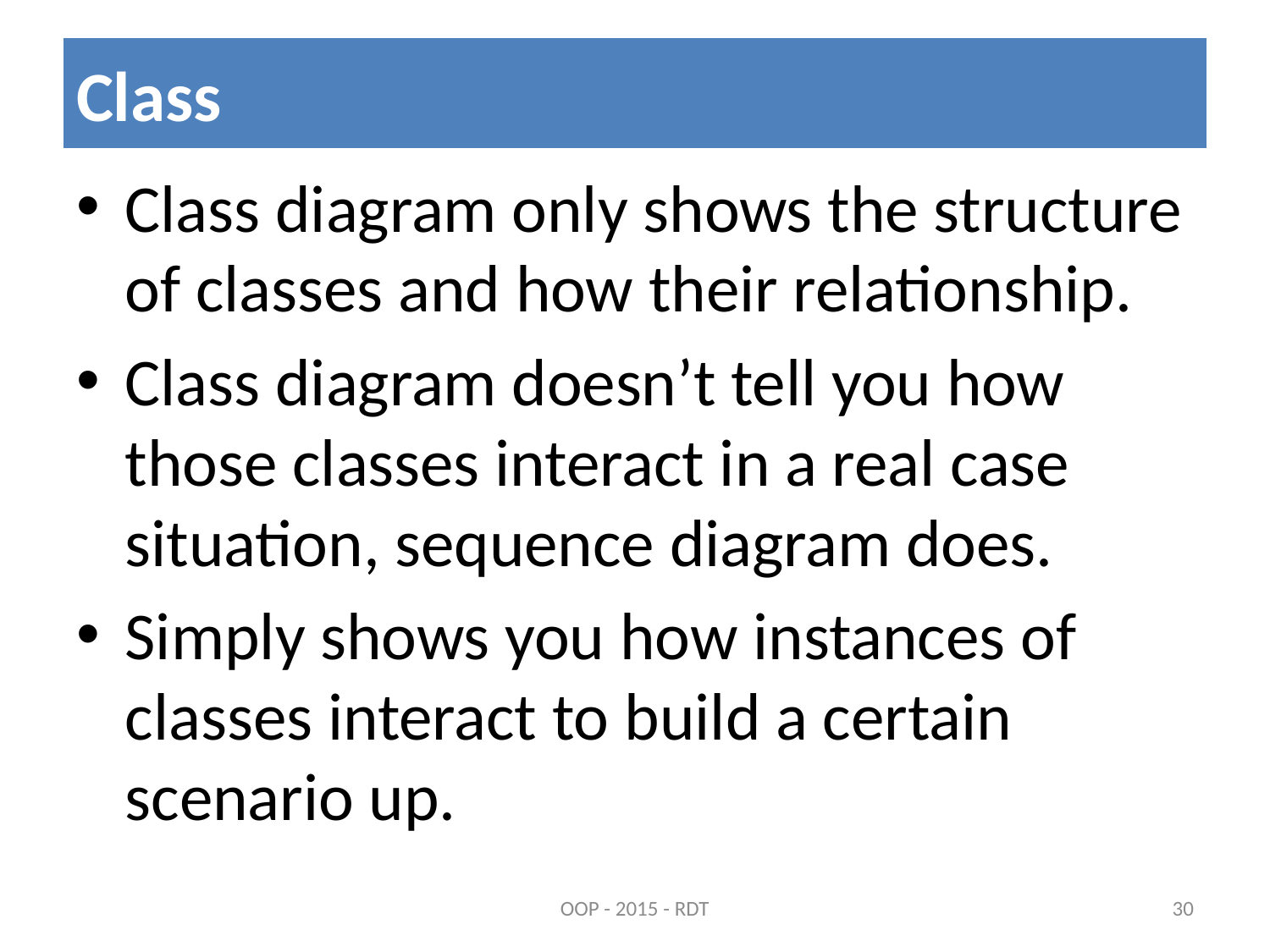

# Class
Class diagram only shows the structure of classes and how their relationship.
Class diagram doesn’t tell you how those classes interact in a real case situation, sequence diagram does.
Simply shows you how instances of classes interact to build a certain scenario up.
OOP - 2015 - RDT
30